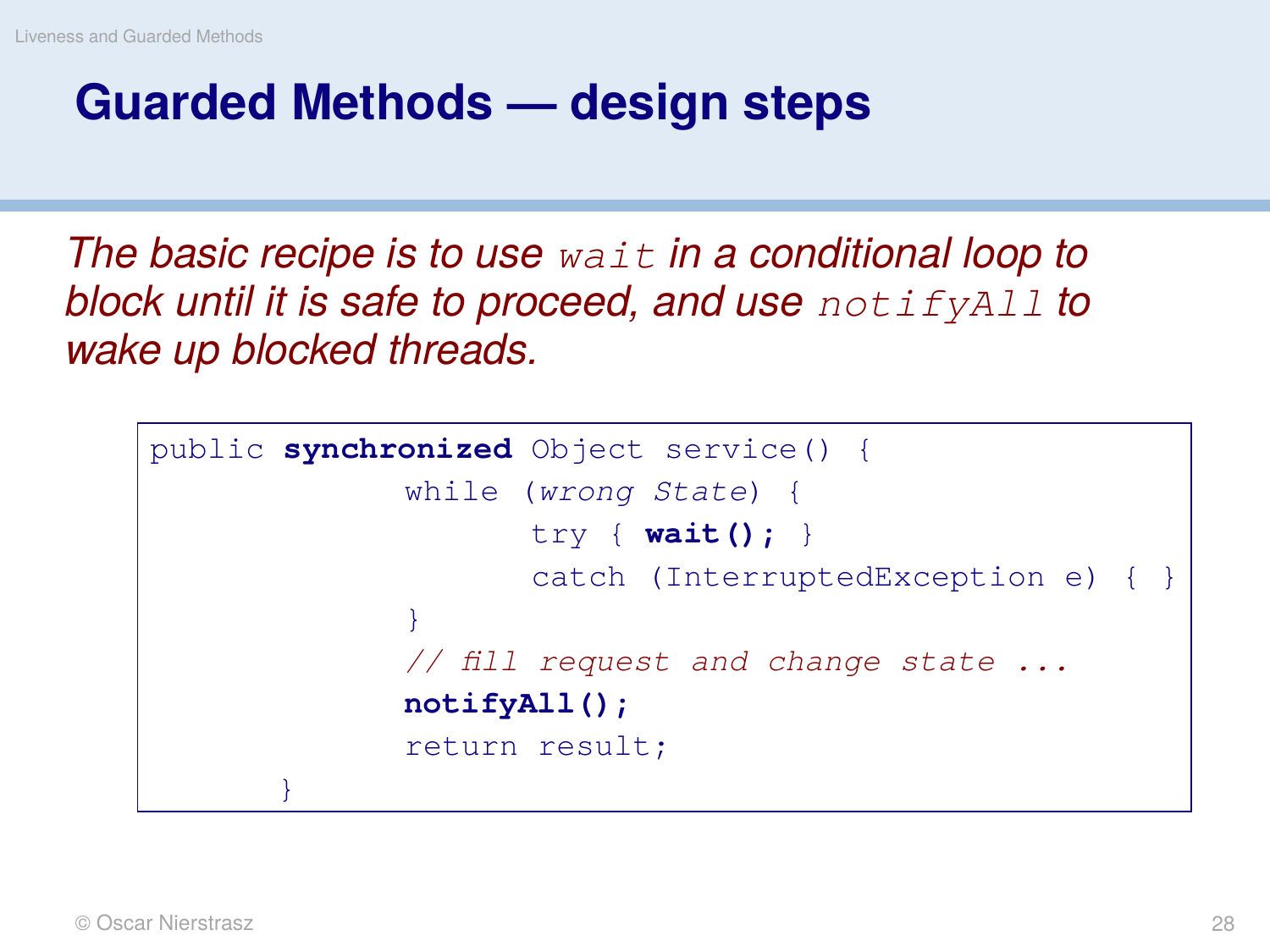

Liveness and Guarded Methods
# Guarded Methods — design steps
The basic recipe is to use wait in a conditional loop to block until it is safe to proceed, and use notifyAll to wake up blocked threads.
public synchronized Object service() {
		while (wrong State) {
			try { wait(); }
			catch (InterruptedException e) { }
		}
		// fill request and change state ...
		notifyAll();
		return result;
	}
© Oscar Nierstrasz
28